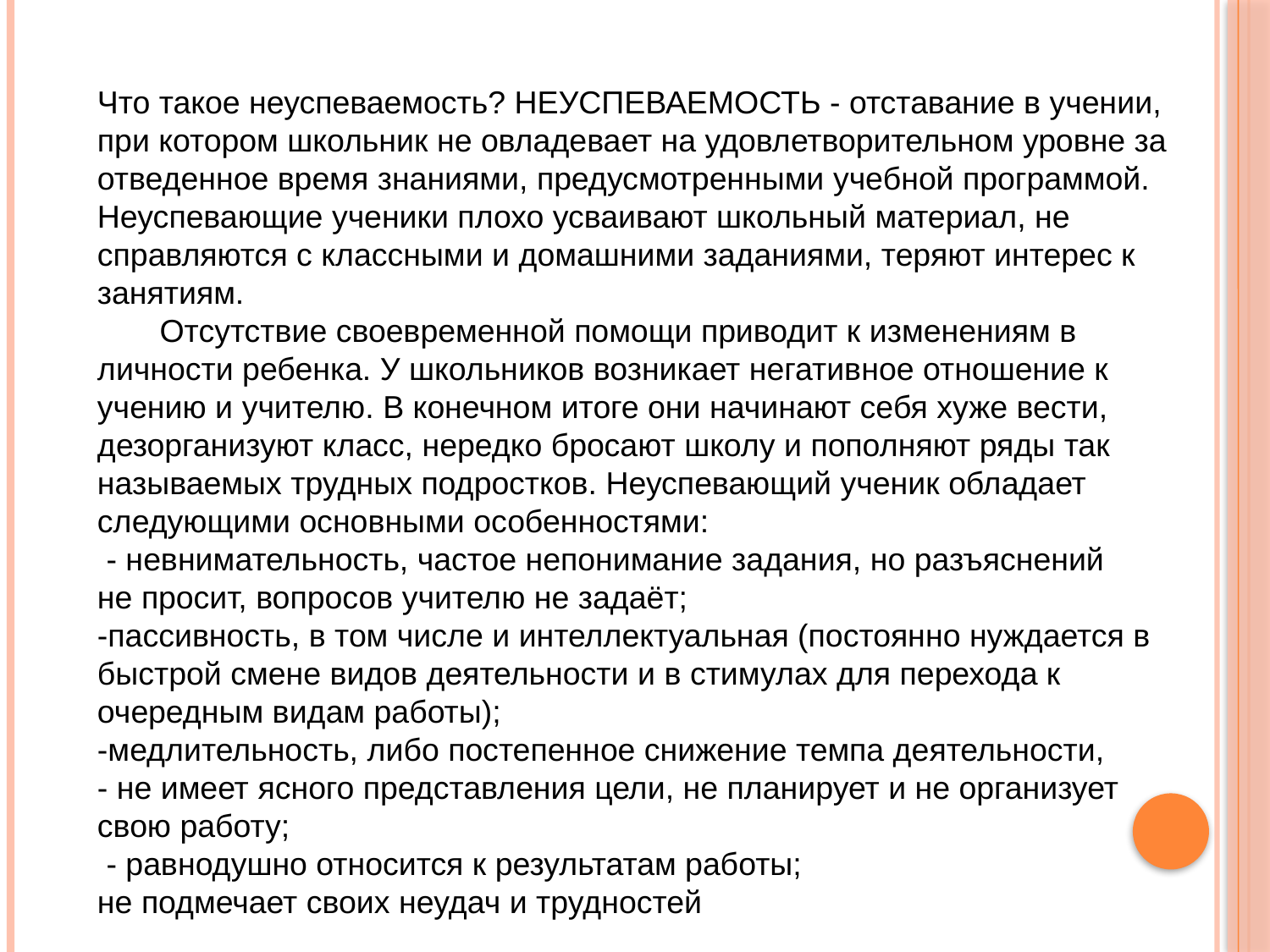

Что такое неуспеваемость? НЕУСПЕВАЕМОСТЬ - отставание в учении,
при котором школьник не овладевает на удовлетворительном уровне за отведенное время знаниями, предусмотренными учебной программой.
Неуспевающие ученики плохо усваивают школьный материал, не справляются с классными и домашними заданиями, теряют интерес к занятиям.
       Отсутствие своевременной помощи приводит к изменениям в личности ребенка. У школьников возникает негативное отношение к учению и учителю. В конечном итоге они начинают себя хуже вести,
дезорганизуют класс, нередко бросают школу и пополняют ряды так называемых трудных подростков. Неуспевающий ученик обладает следующими основными особенностями:
 - невнимательность, частое непонимание задания, но разъяснений
не просит, вопросов учителю не задаёт;
-пассивность, в том числе и интеллектуальная (постоянно нуждается в быстрой смене видов деятельности и в стимулах для перехода к очередным видам работы);
-медлительность, либо постепенное снижение темпа деятельности,
- не имеет ясного представления цели, не планирует и не организует свою работу;
 - равнодушно относится к результатам работы;
не подмечает своих неудач и трудностей